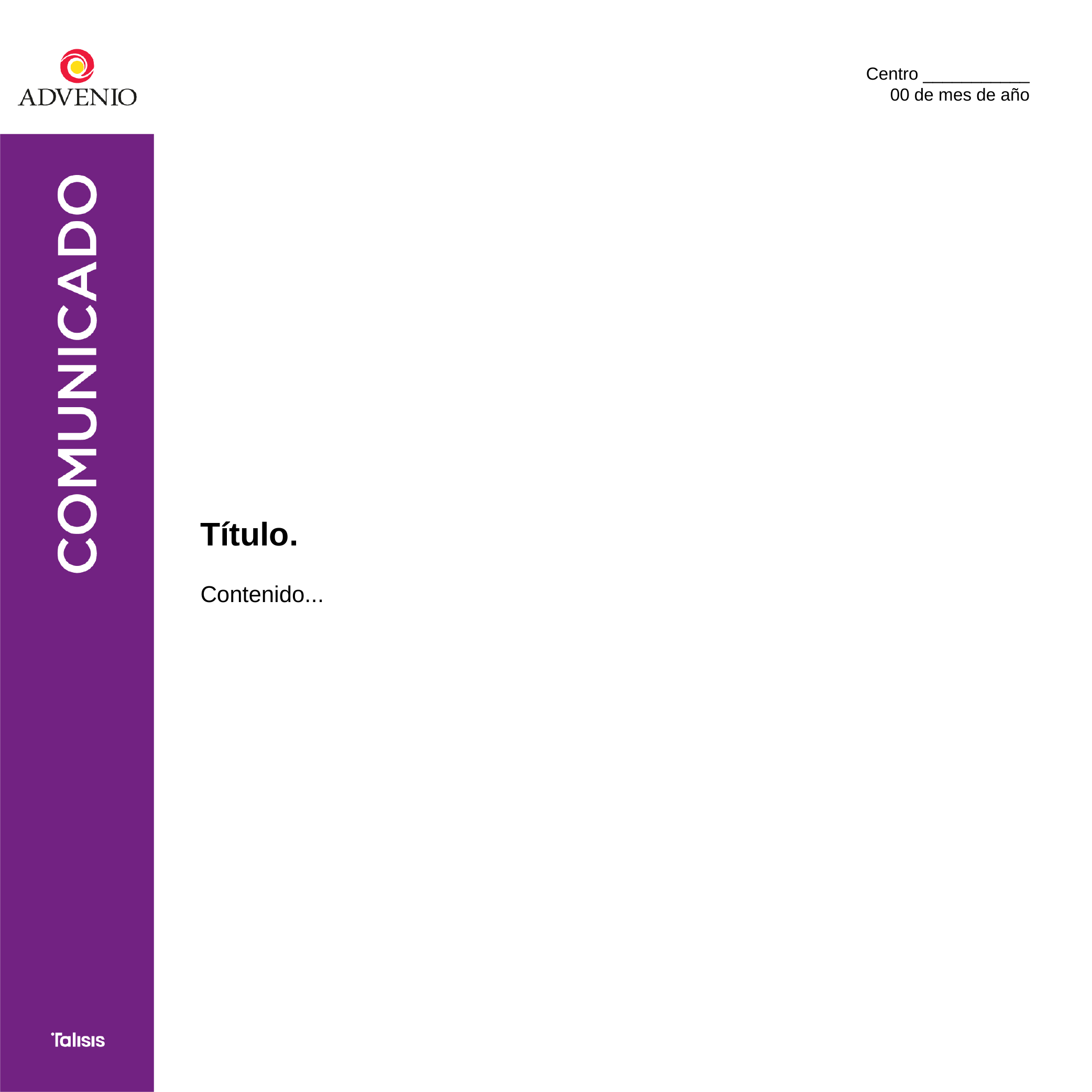

Centro ___________
00 de mes de año
Título.

Contenido...